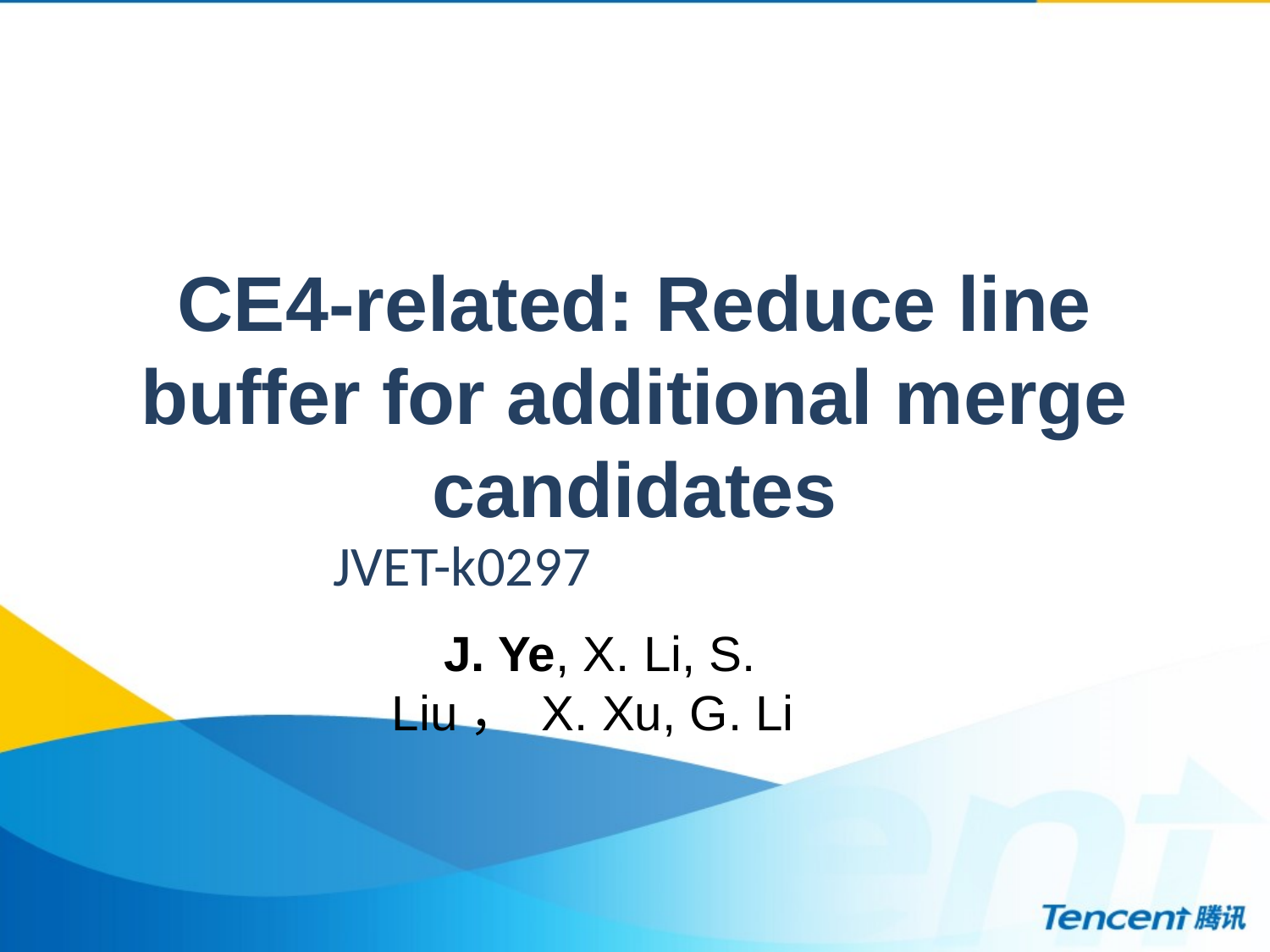

# CE4-related: Reduce line buffer for additional merge candidates

JVET-k0297
J. Ye, X. Li, S. Liu， X. Xu, G. Li